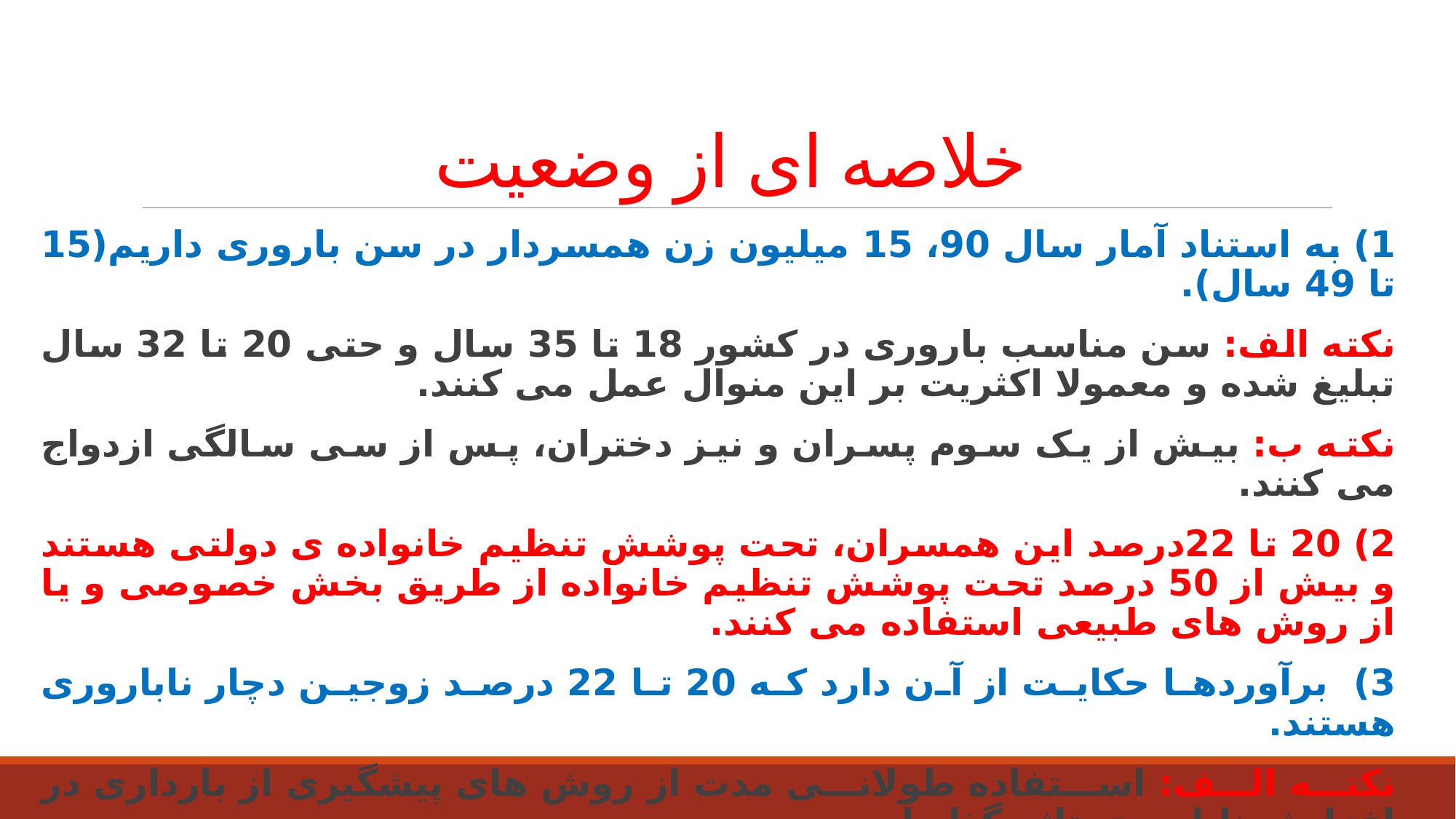

# خلاصه ای از وضعیت
1) به استناد آمار سال 90، 15 میلیون زن همسردار در سن باروری داریم(15 تا 49 سال).
نکته الف: سن مناسب باروری در کشور 18 تا 35 سال و حتی 20 تا 32 سال تبلیغ شده و معمولا اکثریت بر این منوال عمل می کنند.
نکته ب: بیش از یک سوم پسران و نیز دختران، پس از سی سالگی ازدواج می کنند.
2) 20 تا 22درصد این همسران، تحت پوشش تنظیم خانواده ی دولتی هستند و بیش از 50 درصد تحت پوشش تنظیم خانواده از طریق بخش خصوصی و یا از روش های طبیعی استفاده می کنند.
3)  برآوردها حکایت از آن دارد که 20 تا 22 درصد زوجین دچار ناباروری هستند.
نکته الف: استفاده طولانی مدت از روش های پیشگیری از بارداری در افزایش ناباروری تاثیرگذار است.
نکته ب: ازدواج در سن مناسب، در تشخیص زودرس و درمان سریع و نیز پیشگیری از ناباروری نقش مهمی دارد.